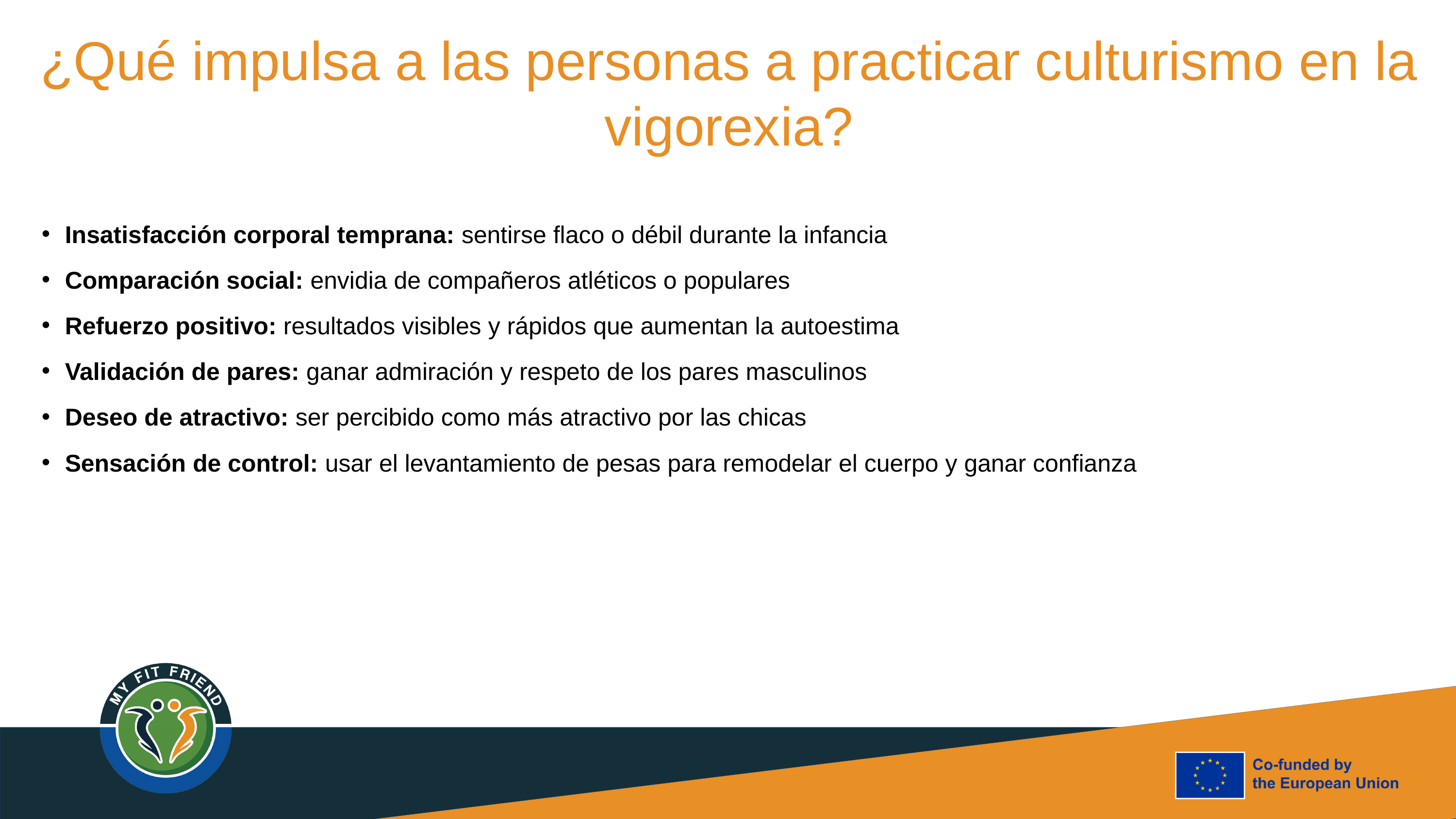

¿Qué impulsa a las personas a practicar culturismo en la vigorexia?

Insatisfacción corporal temprana: sentirse flaco o débil durante la infancia
Comparación social: envidia de compañeros atléticos o populares
Refuerzo positivo: resultados visibles y rápidos que aumentan la autoestima
Validación de pares: ganar admiración y respeto de los pares masculinos
Deseo de atractivo: ser percibido como más atractivo por las chicas
Sensación de control: usar el levantamiento de pesas para remodelar el cuerpo y ganar confianza